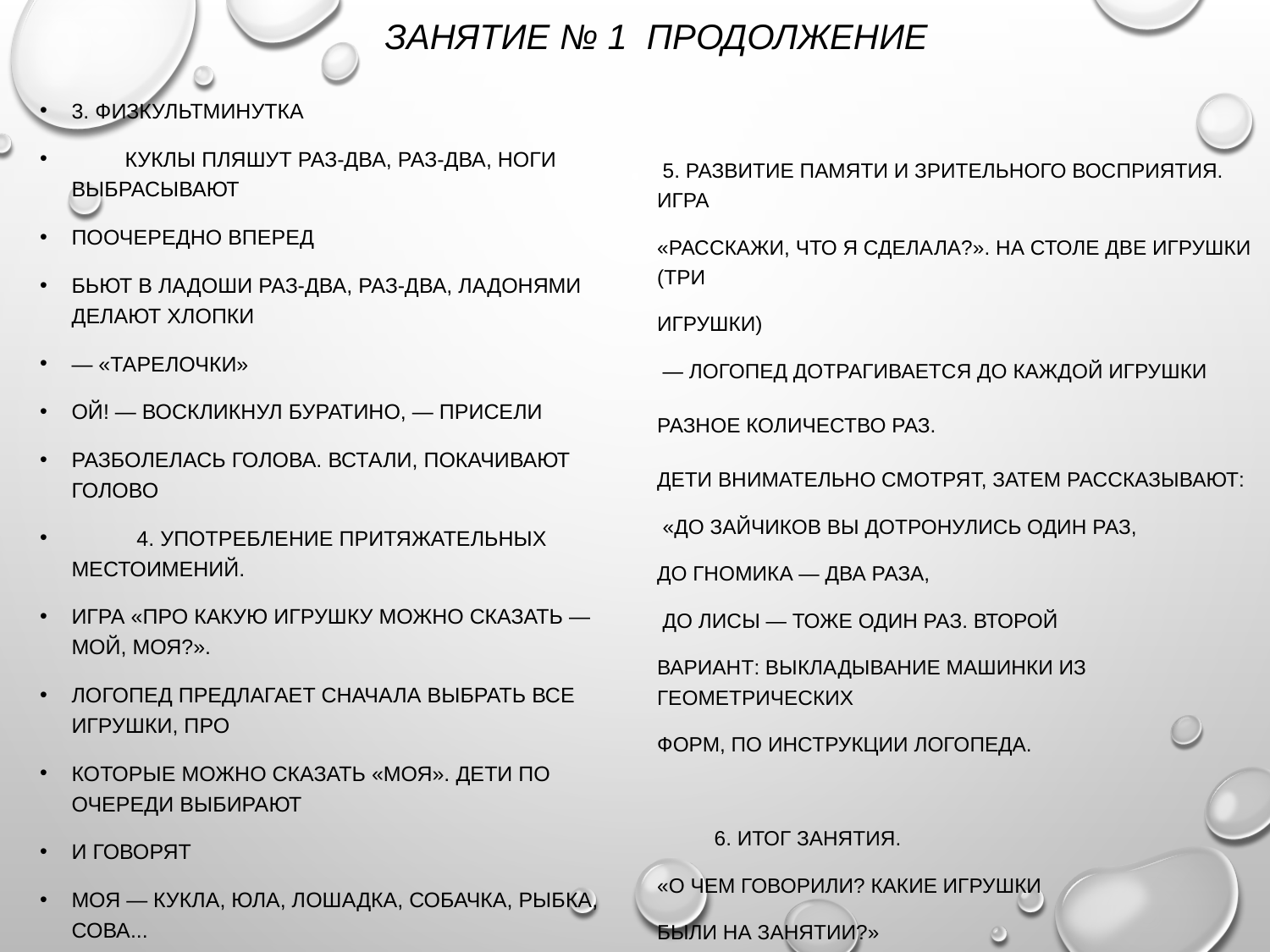

# занятие № 1  продолжение
3. Физкультминутка
         Куклы пляшут раз-два, раз-два, ноги выбрасывают
поочередно вперед
Бьют в ладоши раз-два, раз-два, ладонями делают хлопки
— «тарелочки»
Ой! — воскликнул Буратино, — присели
Разболелась голова. встали, покачивают голово
           4. Употребление притяжательных местоимений.
Игра «Про какую игрушку можно сказать — мой, моя?».
Логопед предлагает сначала выбрать все игрушки, про
которые можно сказать «моя». Дети по очереди выбирают
и говорят
Моя — кукла, юла, лошадка, собачка, рыбка, сова...
Мой — кот, Буратино, зайчик, утюжок, мяч...
 5. Развитие памяти и зрительного восприятия. Игра
«Расскажи, что я сделала?». На столе две игрушки (три
игрушки)
 — логопед дотрагивается до каждой игрушки
разное количество раз.
Дети внимательно смотрят, затем рассказывают:
 «До зайчиков вы дотронулись один раз,
до гномика — два раза,
 до лисы — тоже один раз. Второй
вариант: выкладывание машинки из геометрических
форм, по инструкции логопеда.

          6. Итог занятия.
«О чем говорили? Какие игрушки
были на занятии?»